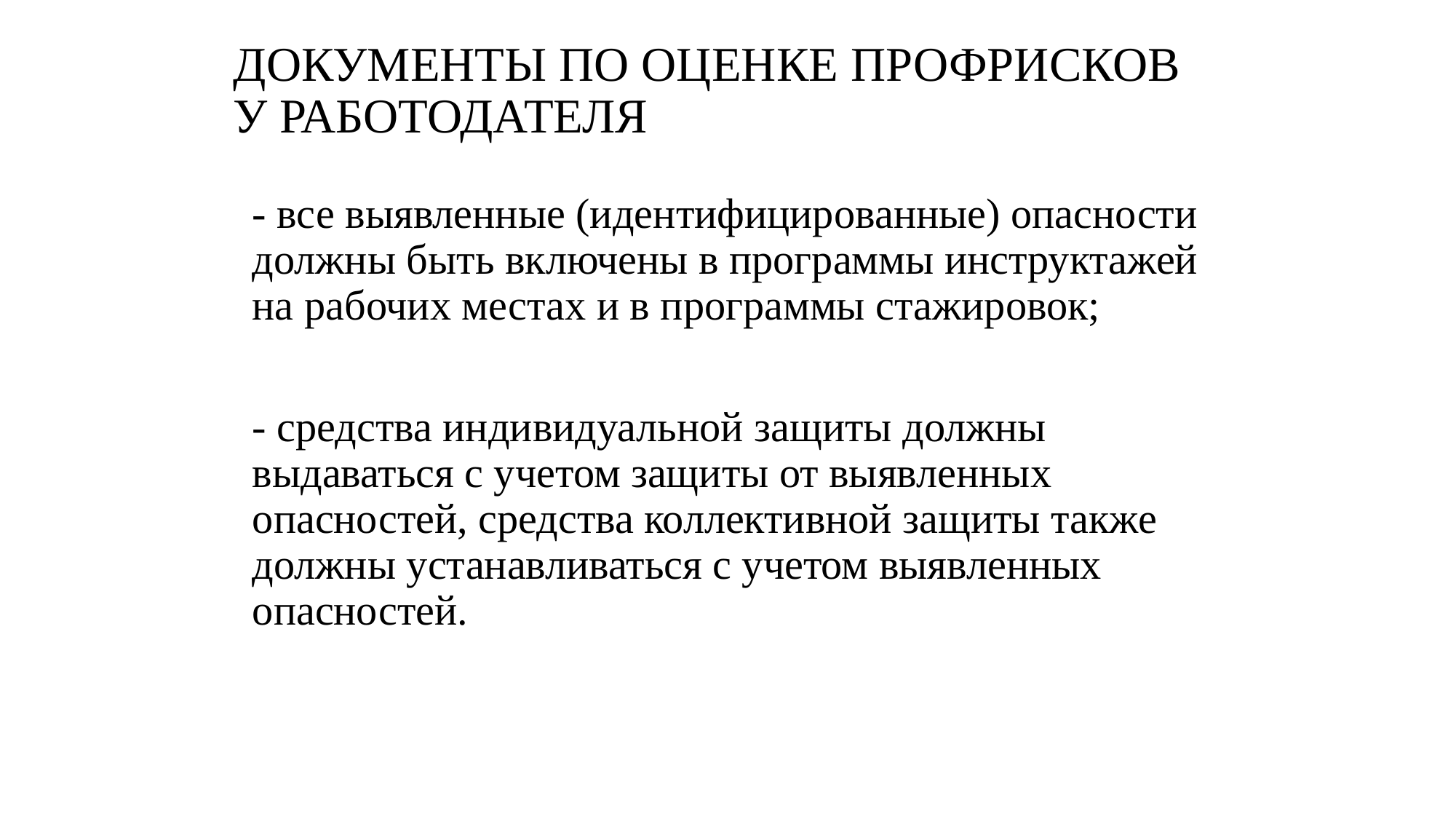

# Документы по оценке профрисков у работодателя
- все выявленные (идентифицированные) опасности должны быть включены в программы инструктажей на рабочих местах и в программы стажировок;

- средства индивидуальной защиты должны выдаваться с учетом защиты от выявленных опасностей, средства коллективной защиты также должны устанавливаться с учетом выявленных опасностей.